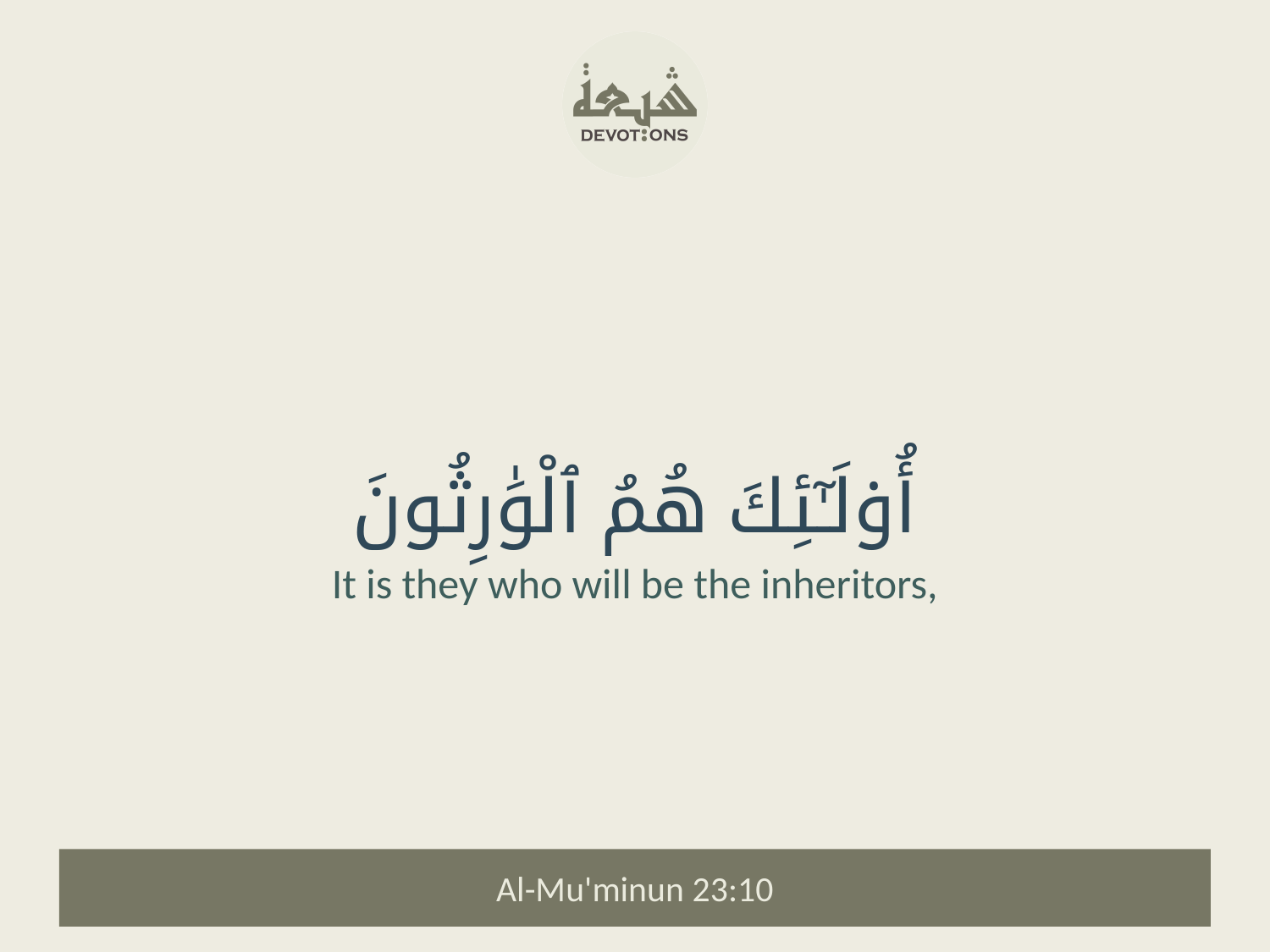

أُو۟لَـٰٓئِكَ هُمُ ٱلْوَٰرِثُونَ
It is they who will be the inheritors,
Al-Mu'minun 23:10